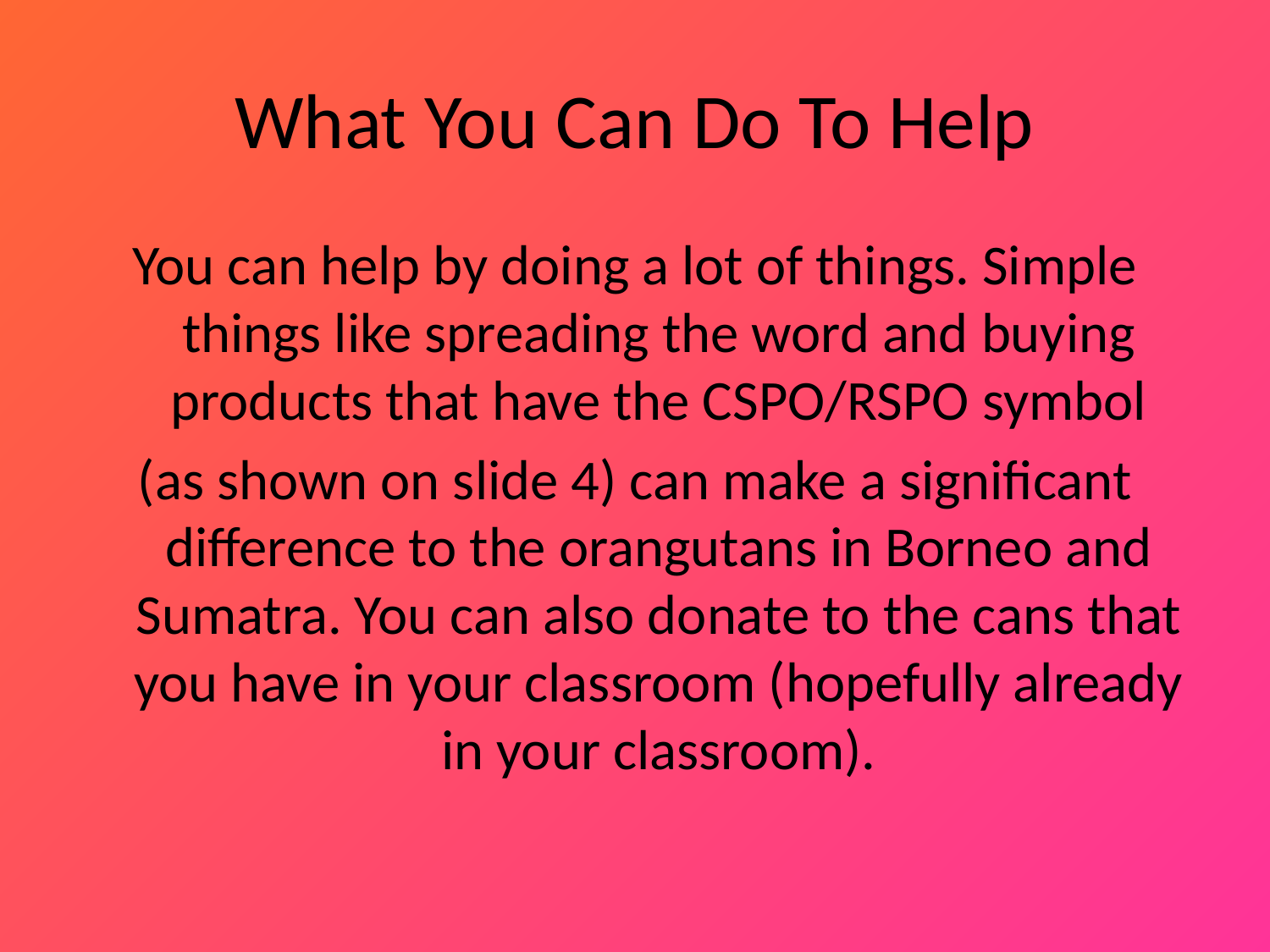

# What You Can Do To Help
You can help by doing a lot of things. Simple things like spreading the word and buying products that have the CSPO/RSPO symbol
(as shown on slide 4) can make a significant difference to the orangutans in Borneo and Sumatra. You can also donate to the cans that you have in your classroom (hopefully already in your classroom).